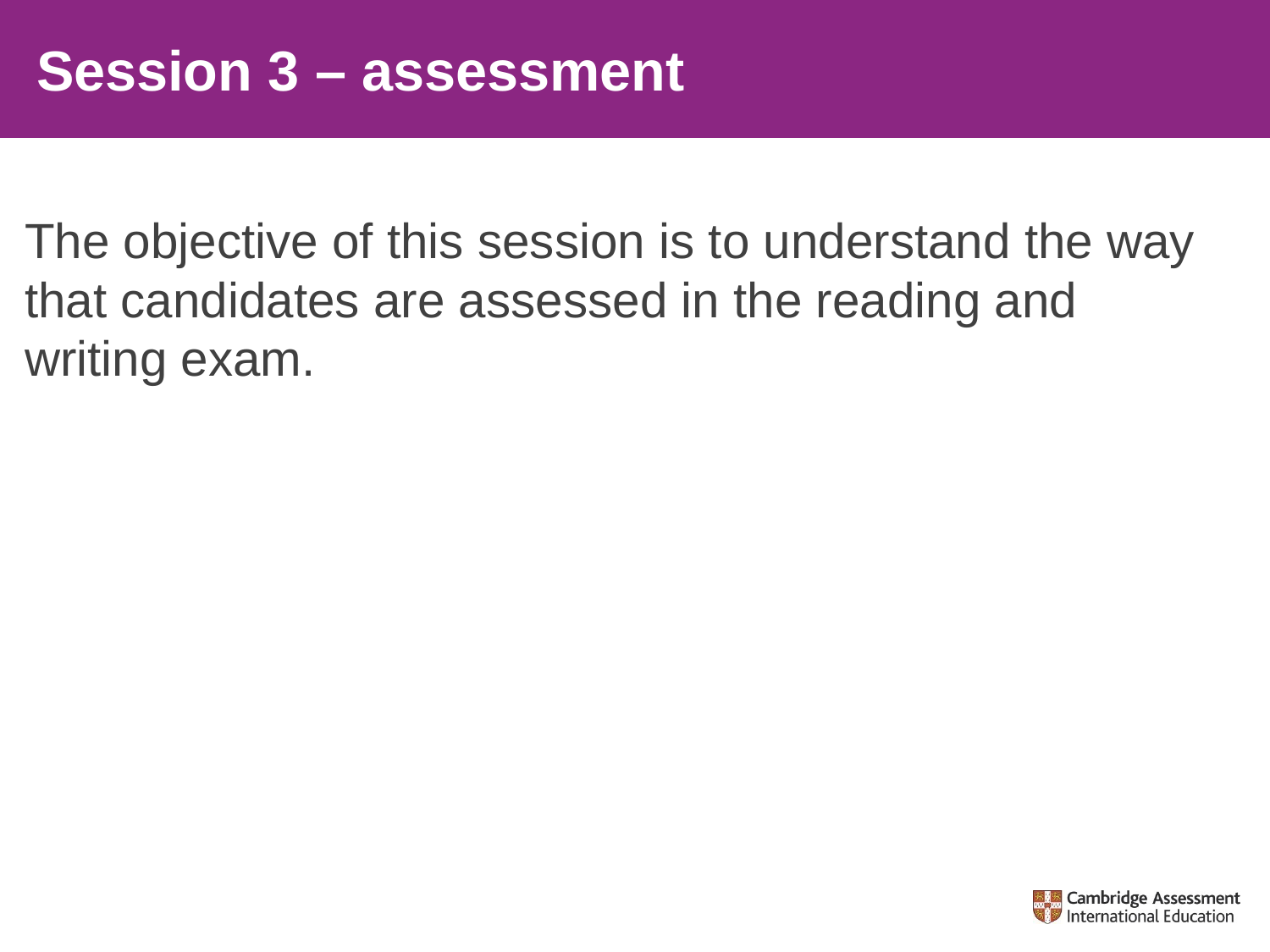

# Session 3 – assessment
The objective of this session is to understand the way that candidates are assessed in the reading and writing exam.